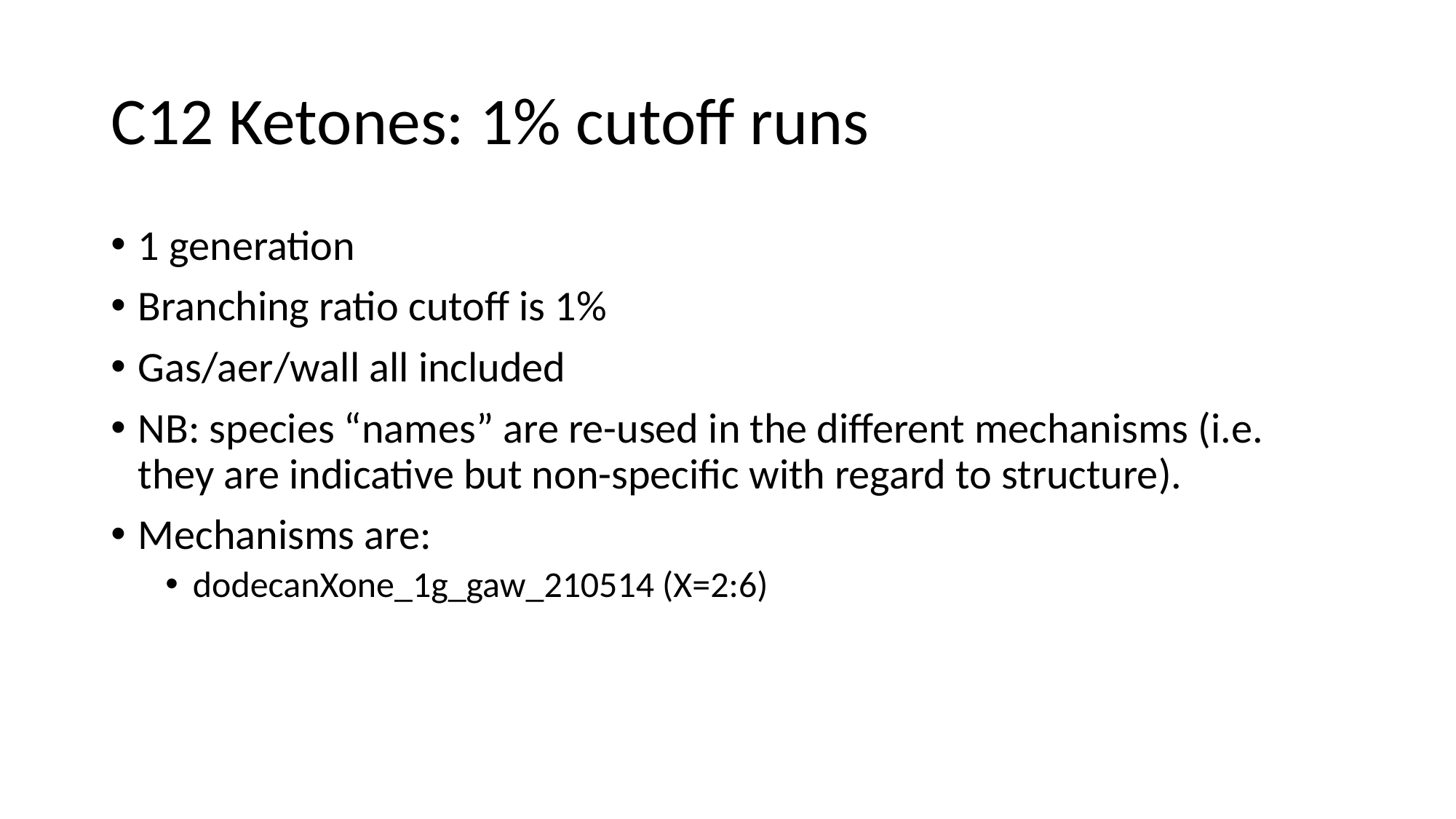

# C12 Ketones: 1% cutoff runs
1 generation
Branching ratio cutoff is 1%
Gas/aer/wall all included
NB: species “names” are re-used in the different mechanisms (i.e. they are indicative but non-specific with regard to structure).
Mechanisms are:
dodecanXone_1g_gaw_210514 (X=2:6)